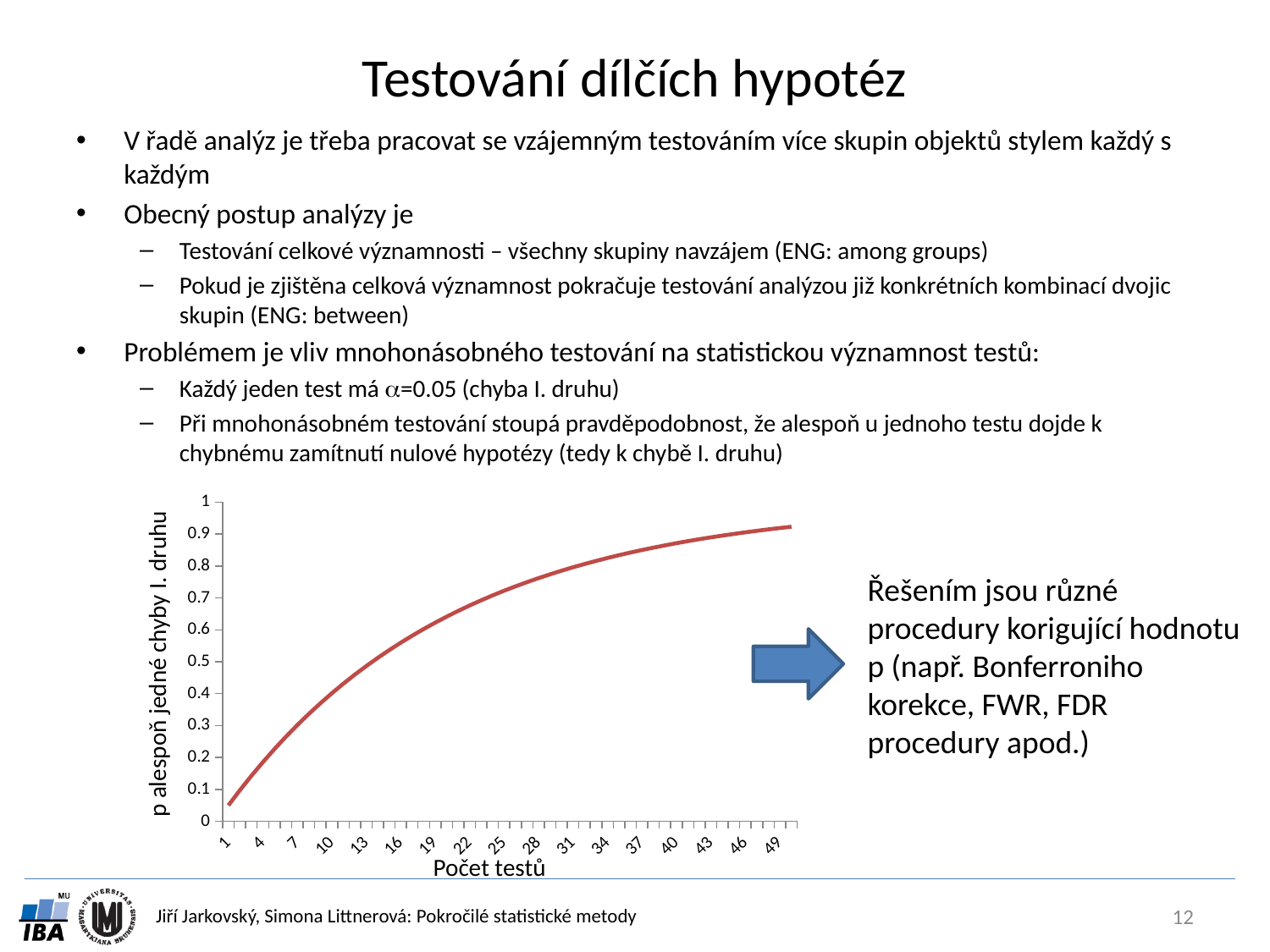

# Testování dílčích hypotéz
V řadě analýz je třeba pracovat se vzájemným testováním více skupin objektů stylem každý s každým
Obecný postup analýzy je
Testování celkové významnosti – všechny skupiny navzájem (ENG: among groups)
Pokud je zjištěna celková významnost pokračuje testování analýzou již konkrétních kombinací dvojic skupin (ENG: between)
Problémem je vliv mnohonásobného testování na statistickou významnost testů:
Každý jeden test má α=0.05 (chyba I. druhu)
Při mnohonásobném testování stoupá pravděpodobnost, že alespoň u jednoho testu dojde k chybnému zamítnutí nulové hypotézy (tedy k chybě I. druhu)

### Chart

| Category | palfa |
|---|---|
Řešením jsou různé procedury korigující hodnotu p (např. Bonferroniho korekce, FWR, FDR procedury apod.)

p alespoň jedné chyby I. druhu
Počet testů
12